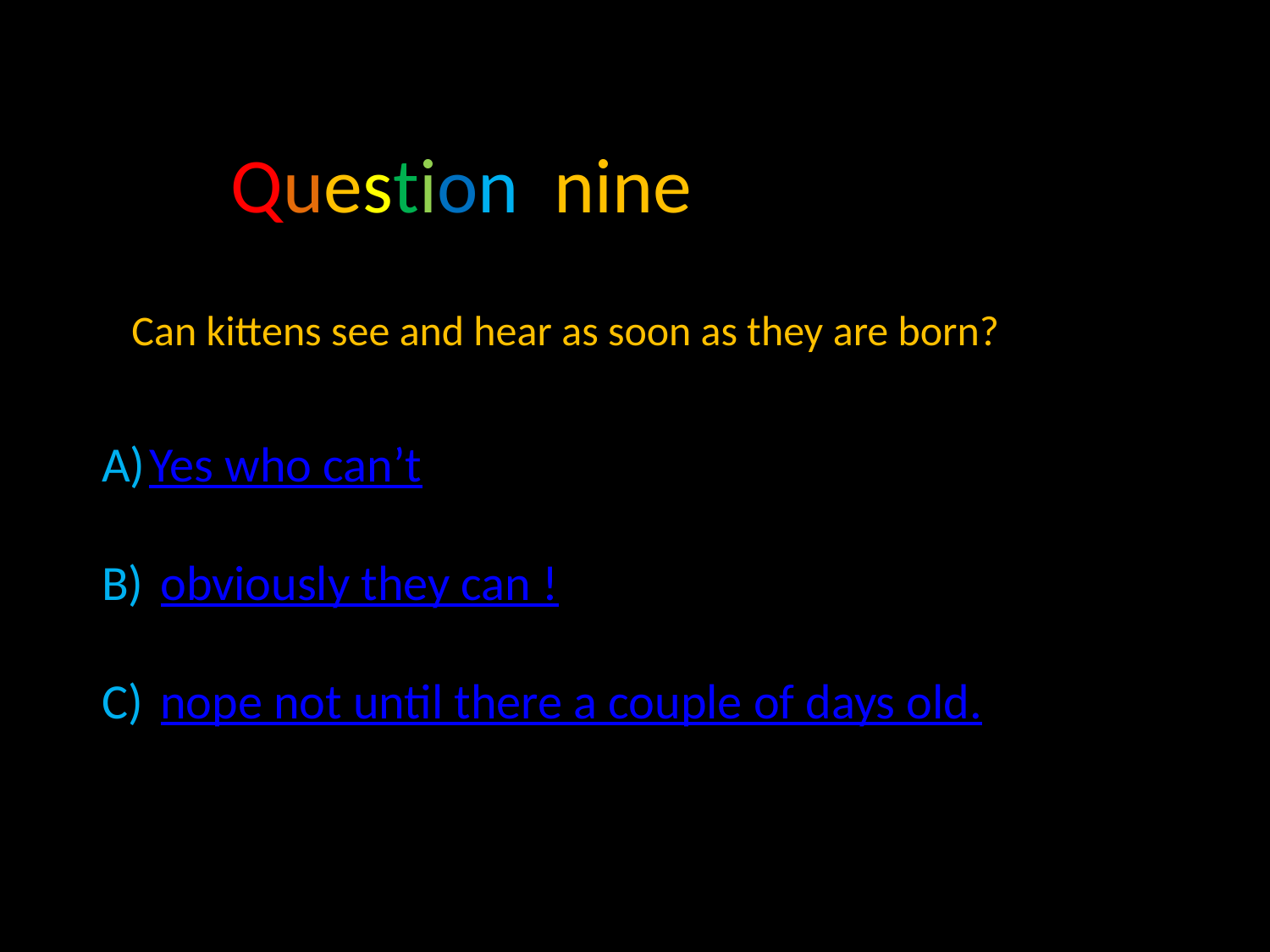

Question  nine
Can kittens see and hear as soon as they are born?
Yes who can’t

 obviously they can !

 nope not until there a couple of days old.